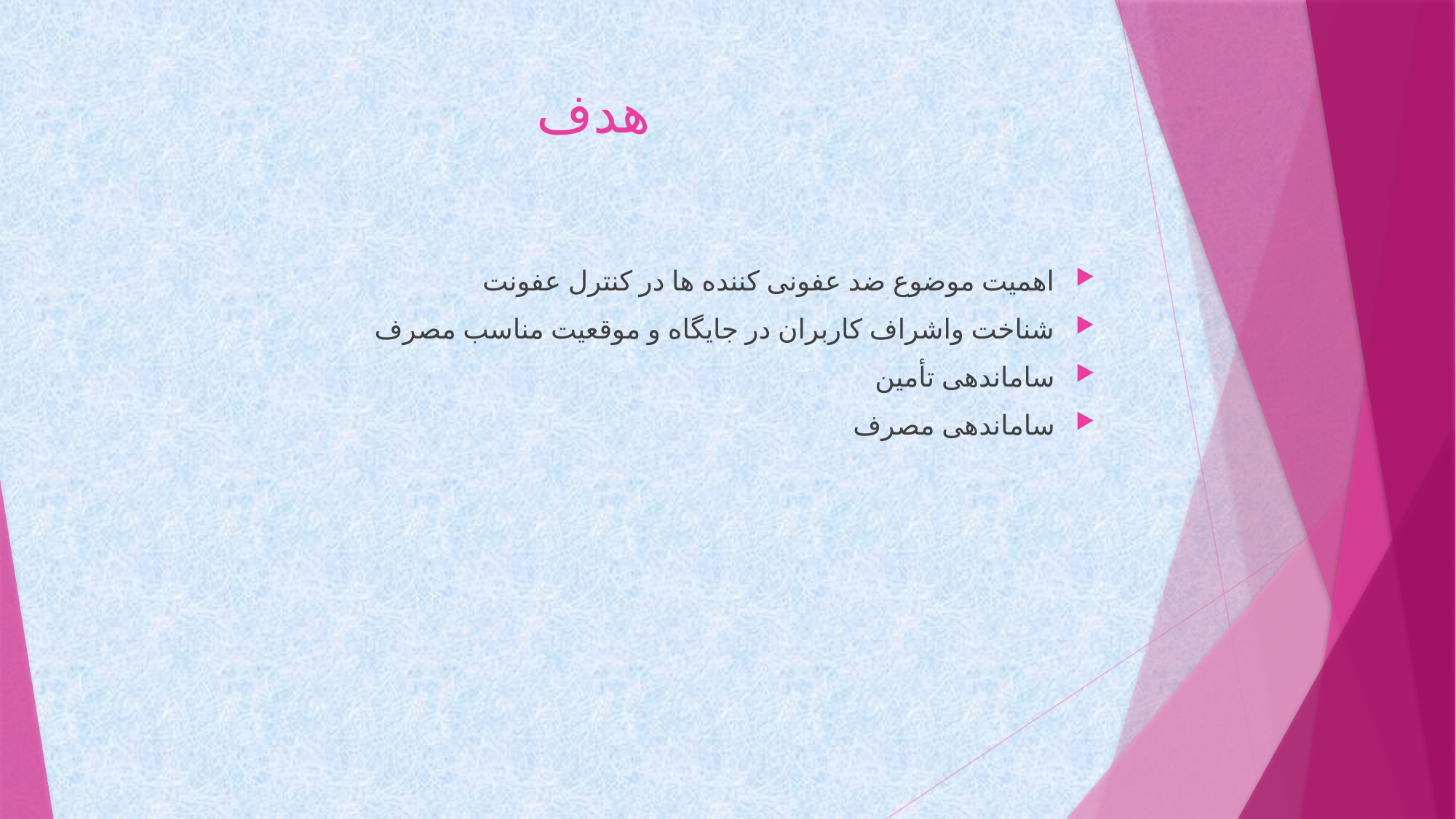

# هدف
اهمیت موضوع ضد عفونی کننده ها در کنترل عفونت
شناخت واشراف کاربران در جایگاه و موقعیت مناسب مصرف
ساماندهی تأمین
ساماندهی مصرف